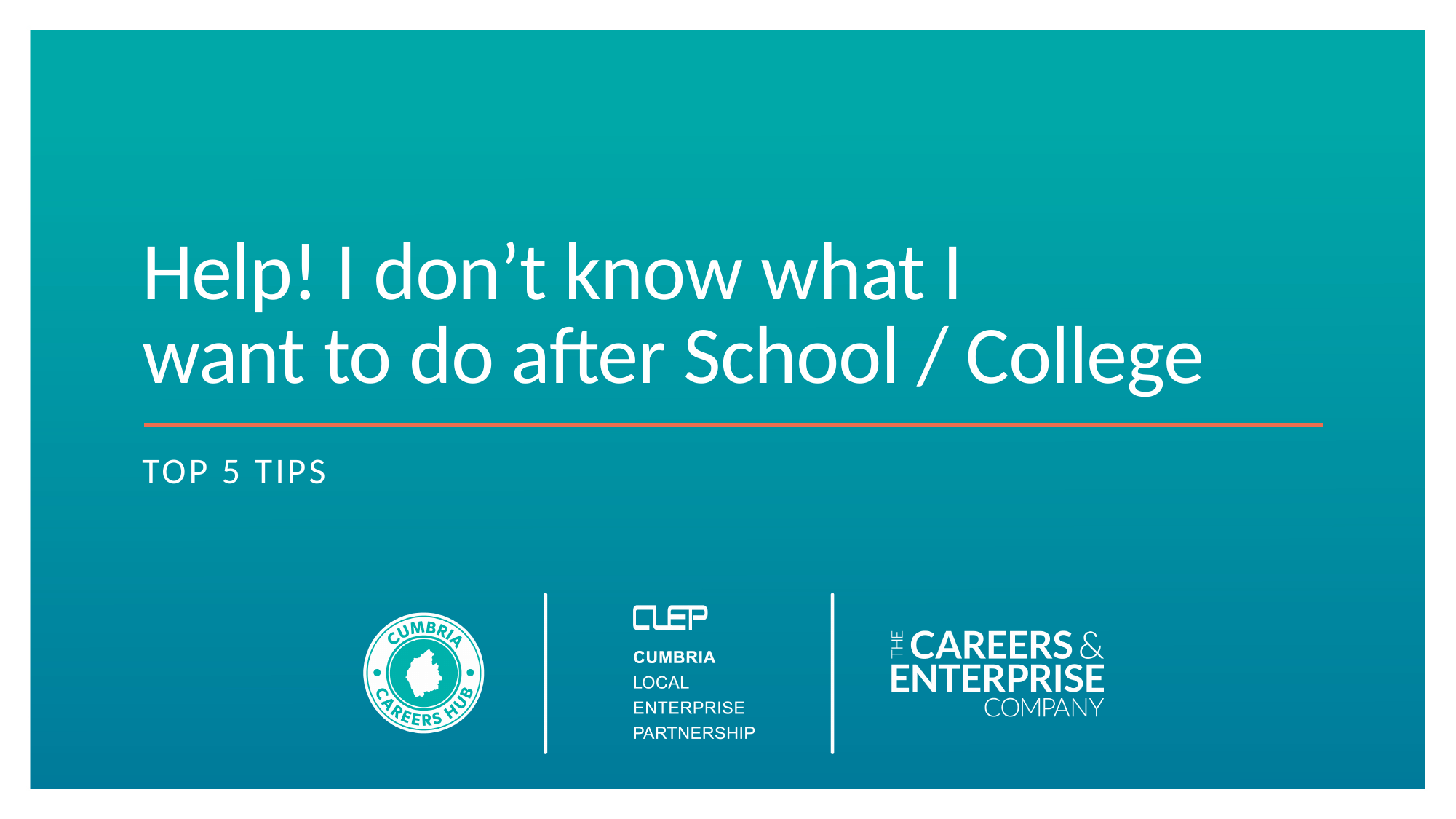

# Help! I don’t know what I want to do after School / College
Top 5 tips